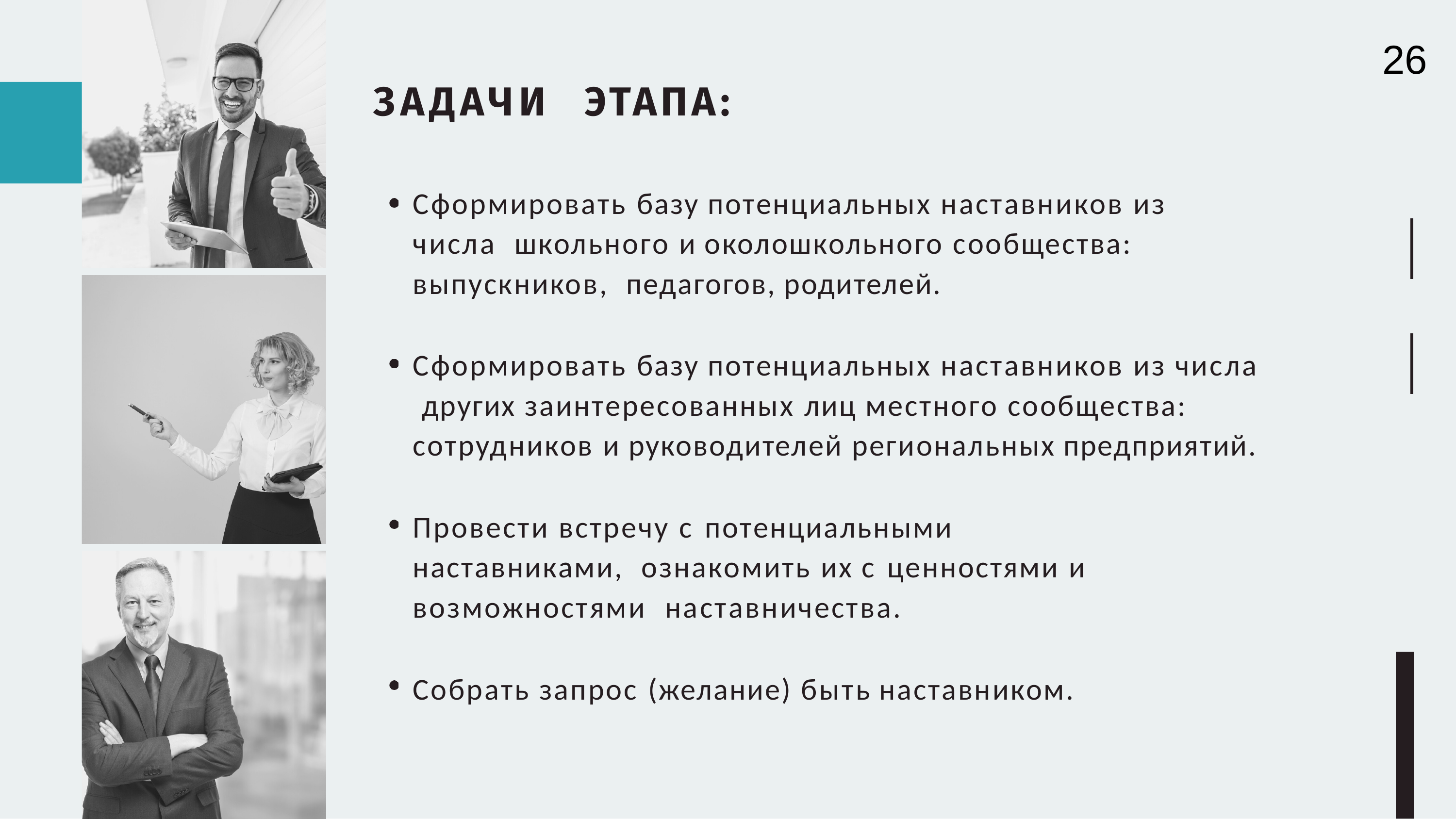

# 26
ЗАДАЧИ	ЭТАПА:

Сформировать базу потенциальных наставников из числа  школьного и околошкольного сообщества: выпускников,  педагогов, родителей.

Сформировать базу потенциальных наставников из числа  других заинтересованных лиц местного сообщества:  сотрудников и руководителей региональных предприятий.

Провести встречу с потенциальными наставниками,  ознакомить их с ценностями и возможностями  наставничества.

Собрать запрос (желание) быть наставником.